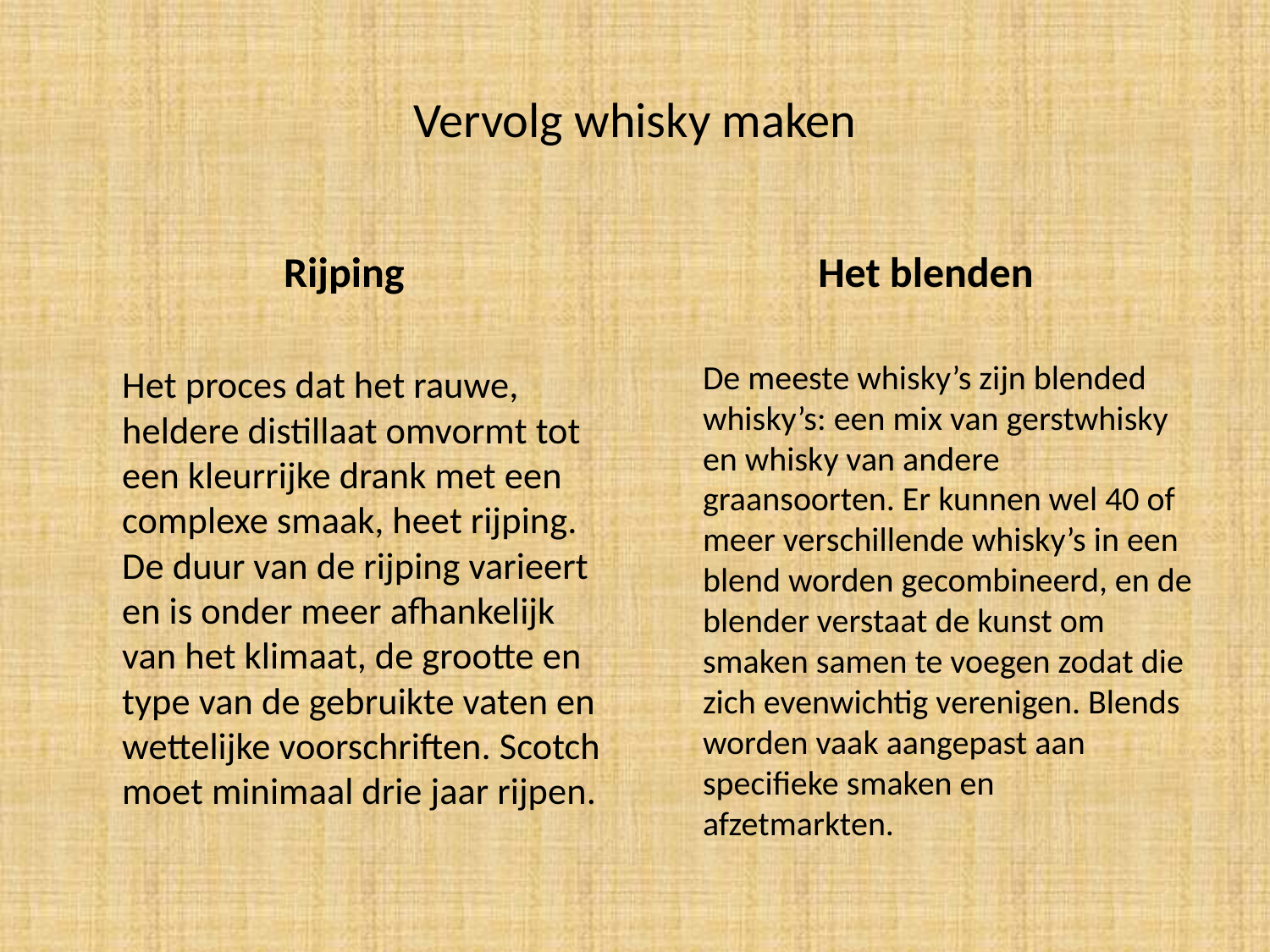

# Vervolg whisky maken
Rijping
Het blenden

	Het proces dat het rauwe, heldere distillaat omvormt tot een kleurrijke drank met een complexe smaak, heet rijping. De duur van de rijping varieert en is onder meer afhankelijk van het klimaat, de grootte en type van de gebruikte vaten en wettelijke voorschriften. Scotch moet minimaal drie jaar rijpen.

	De meeste whisky’s zijn blended whisky’s: een mix van gerstwhisky en whisky van andere graansoorten. Er kunnen wel 40 of meer verschillende whisky’s in een blend worden gecombineerd, en de blender verstaat de kunst om smaken samen te voegen zodat die zich evenwichtig verenigen. Blends worden vaak aangepast aan specifieke smaken en afzetmarkten.